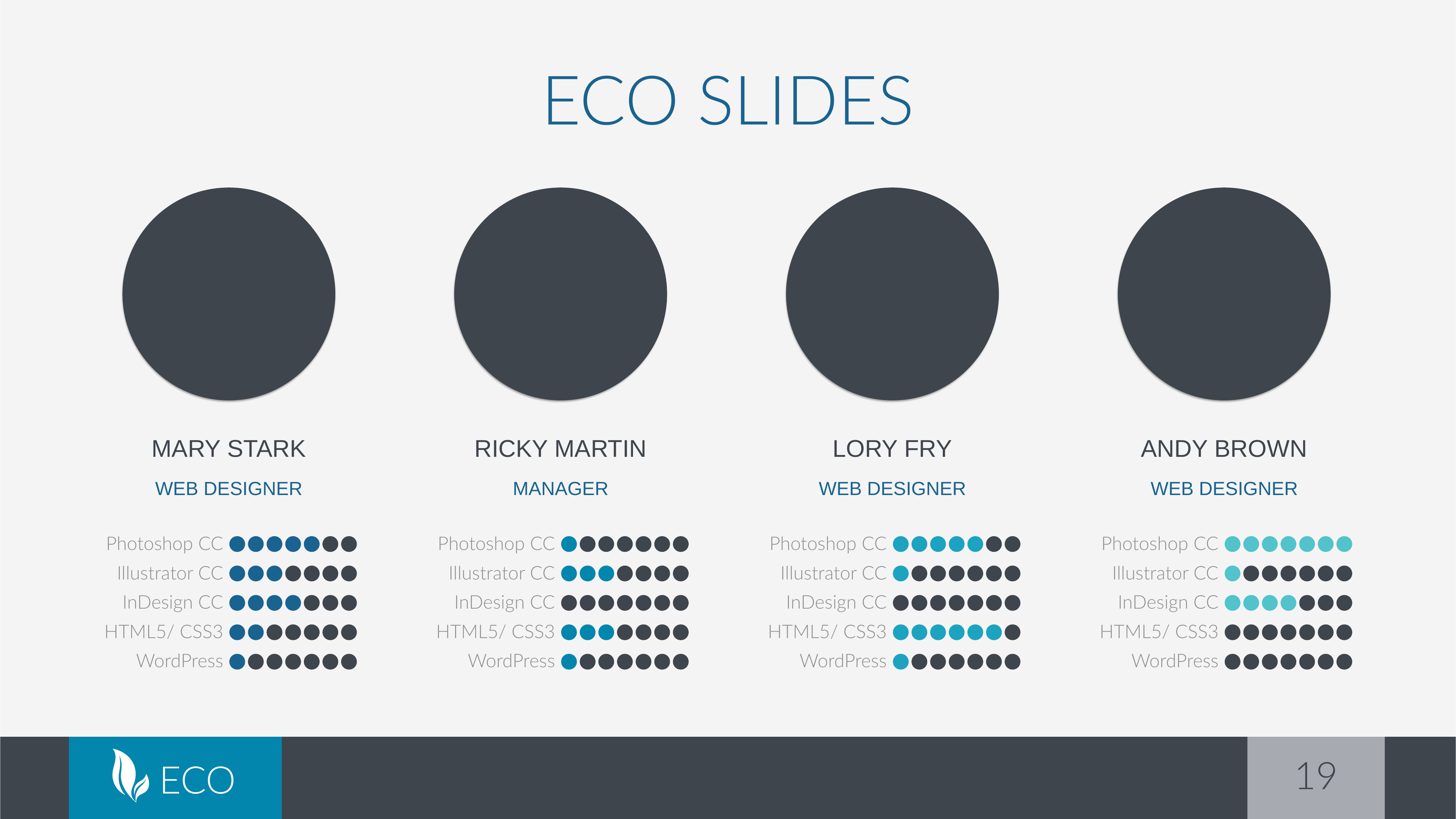

# ECO SLIDES

Mary Stark
Web Designer
RICKY MARTIN
Manager
Lory fry
Web Designer
andy brown
Web Designer
Photoshop CC
Illustrator CC
InDesign CC
HTML5/ CSS3
WordPress

Photoshop CC
Illustrator CC
InDesign CC
HTML5/ CSS3
WordPress

Photoshop CC
Illustrator CC
InDesign CC
HTML5/ CSS3
WordPress

Photoshop CC
Illustrator CC
InDesign CC
HTML5/ CSS3
WordPress

19